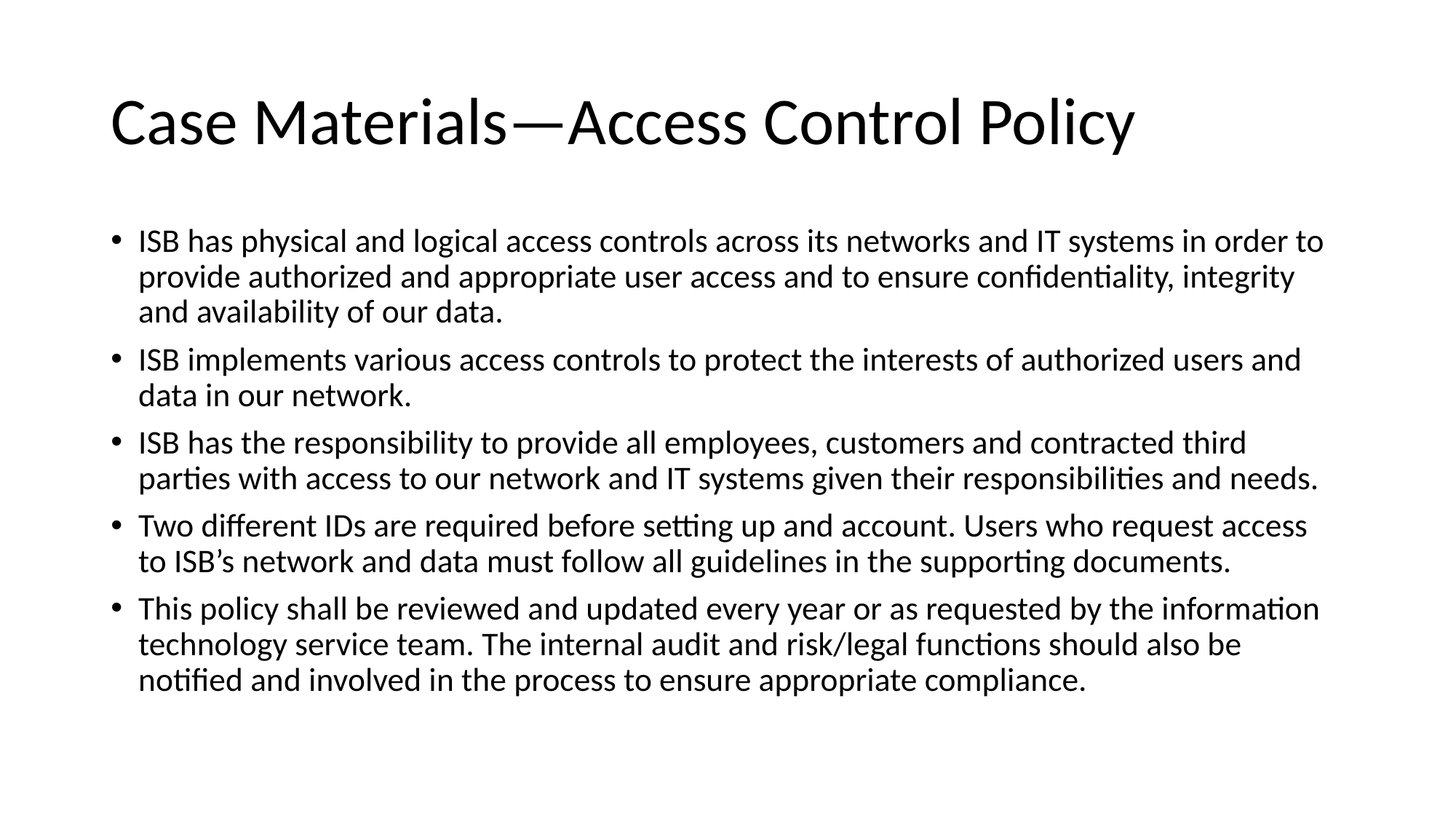

# Case Materials—Access Control Policy
ISB has physical and logical access controls across its networks and IT systems in order to provide authorized and appropriate user access and to ensure confidentiality, integrity and availability of our data.
ISB implements various access controls to protect the interests of authorized users and data in our network.
ISB has the responsibility to provide all employees, customers and contracted third parties with access to our network and IT systems given their responsibilities and needs.
Two different IDs are required before setting up and account. Users who request access to ISB’s network and data must follow all guidelines in the supporting documents.
This policy shall be reviewed and updated every year or as requested by the information technology service team. The internal audit and risk/legal functions should also be notified and involved in the process to ensure appropriate compliance.